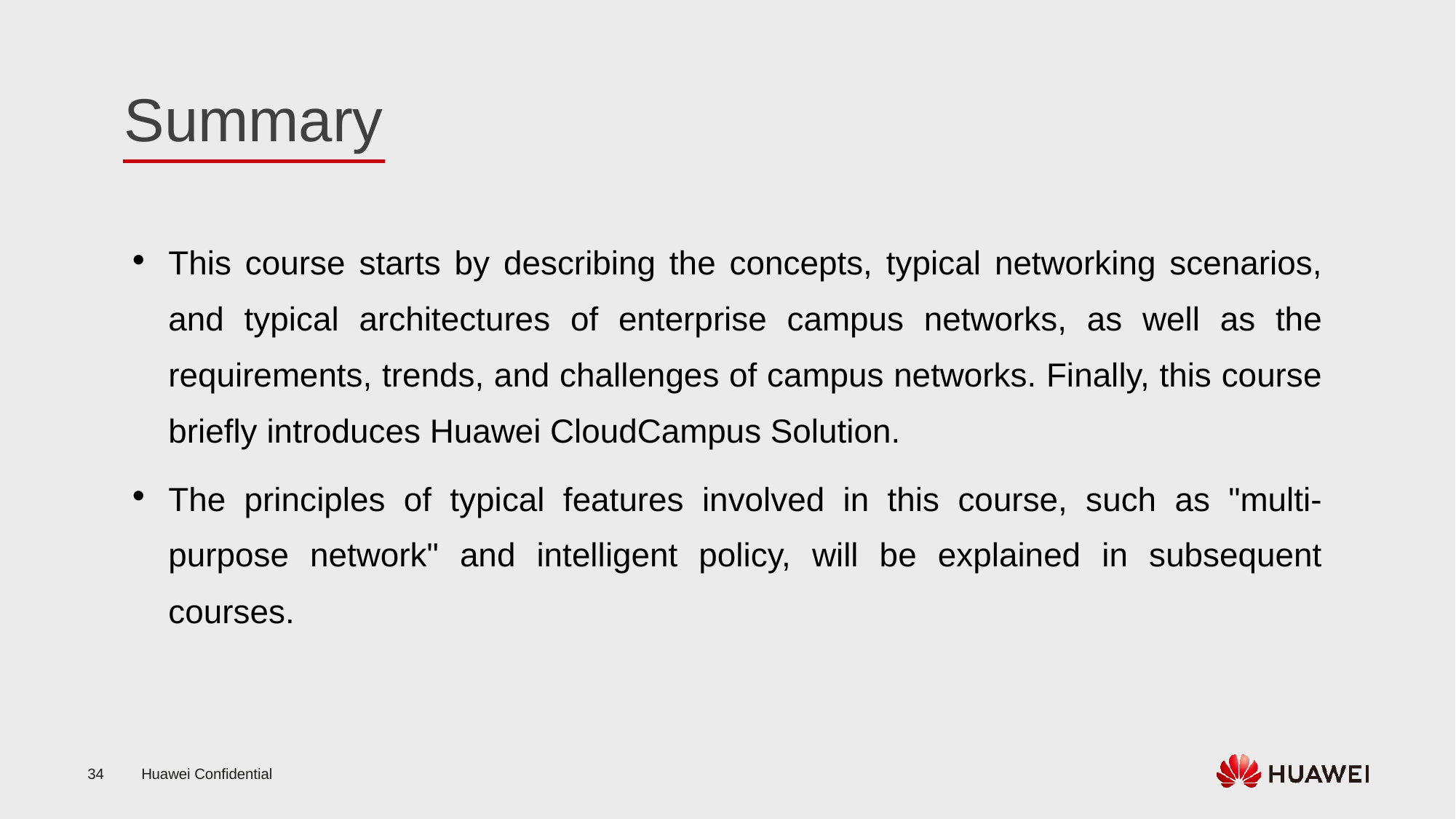

This course starts by describing the concepts, typical networking scenarios, and typical architectures of enterprise campus networks, as well as the requirements, trends, and challenges of campus networks. Finally, this course briefly introduces Huawei CloudCampus Solution.
The principles of typical features involved in this course, such as "multi-purpose network" and intelligent policy, will be explained in subsequent courses.